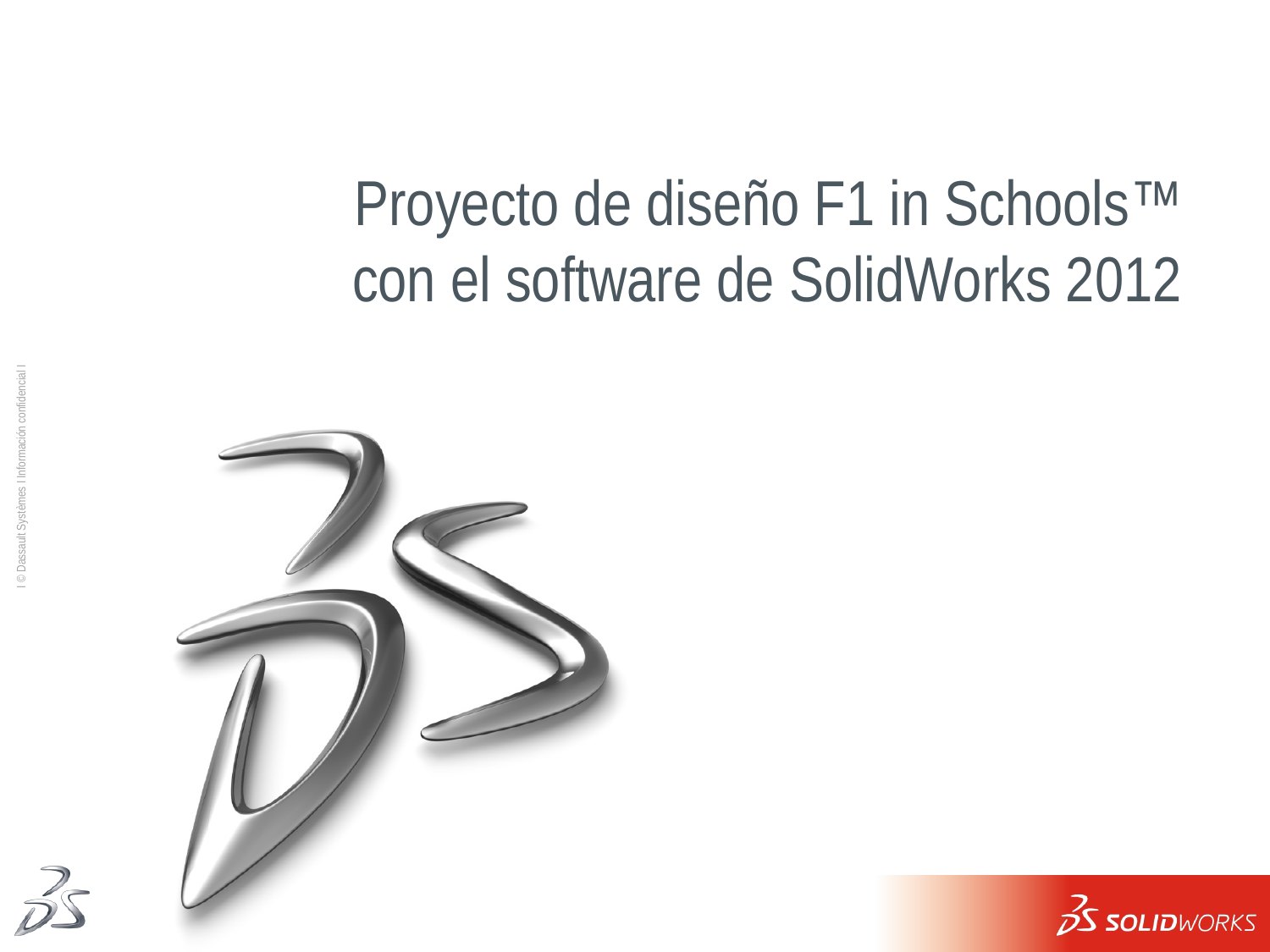

# Proyecto de diseño F1 in Schools™ con el software de SolidWorks 2012